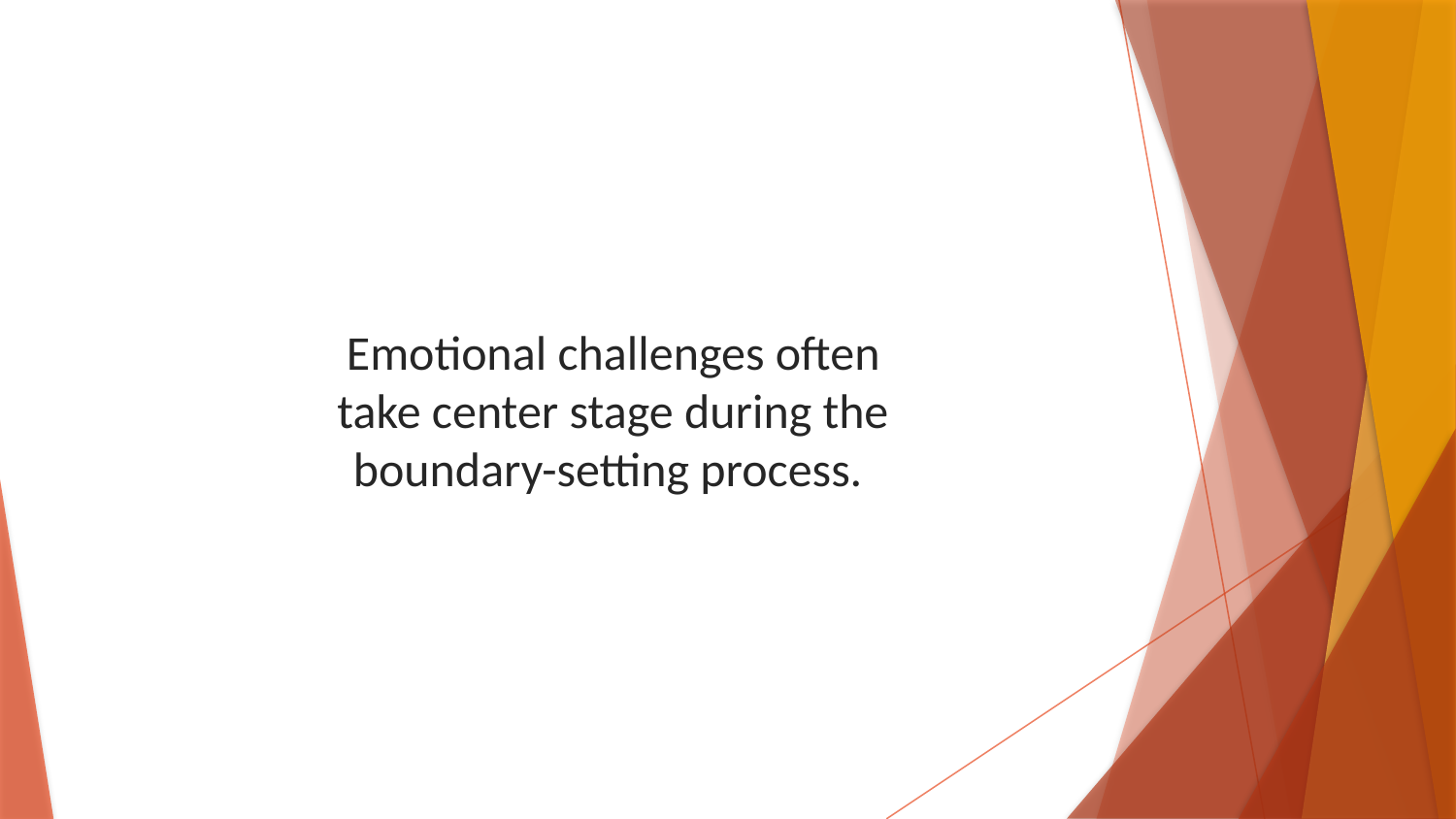

Emotional challenges often take center stage during the boundary-setting process.